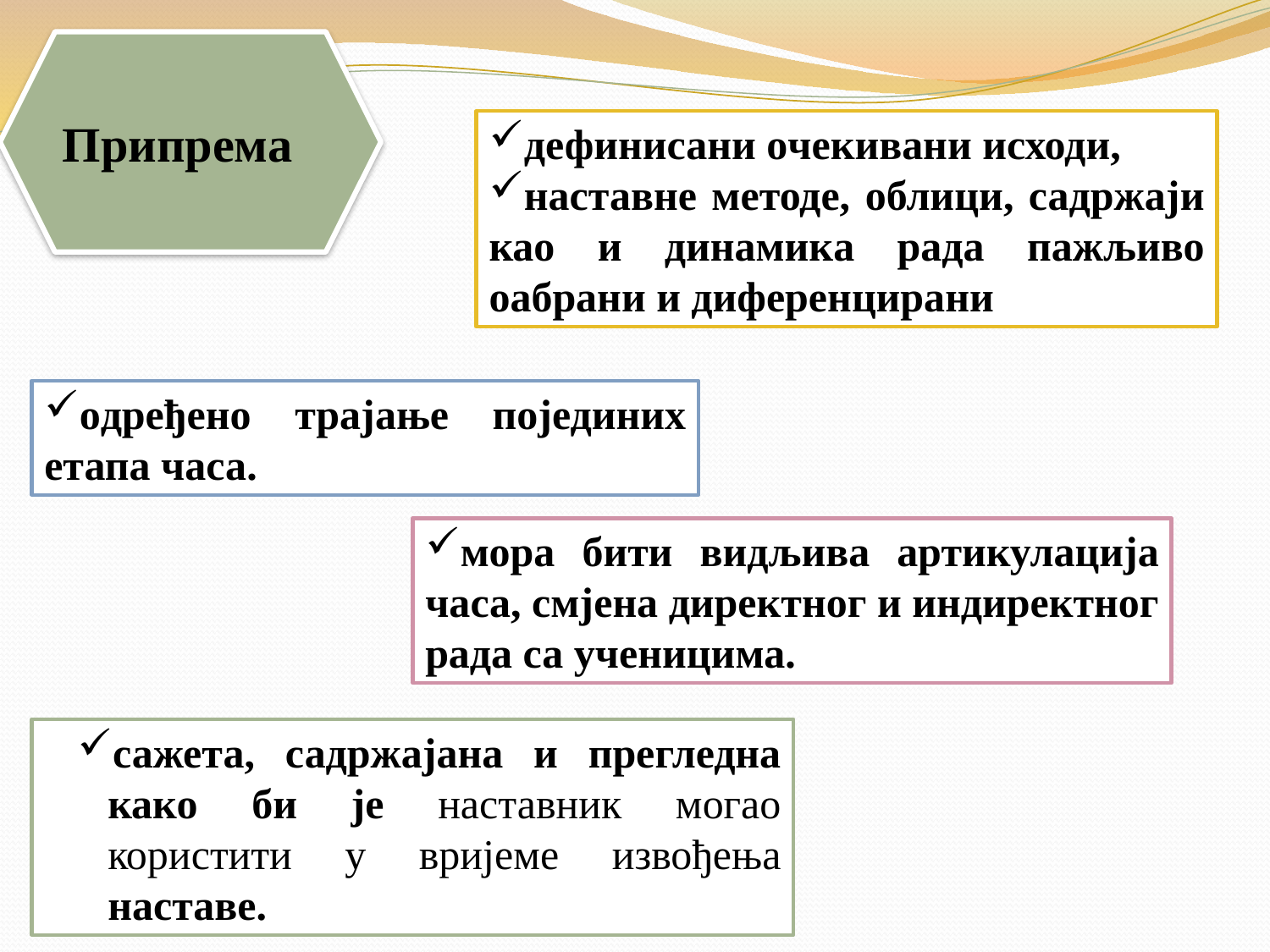

Припрема
дефинисани очекивани исходи,
наставне методе, облици, садржаји као и динамика рада пажљиво оабрани и диференцирани
oдређено трајање појединих етапа часа.
мора бити видљива артикулација часа, смјена директног и индиректног рада са ученицима.
сажета, садржајана и прегледна како би је наставник могао користити у вријеме извођења наставе.